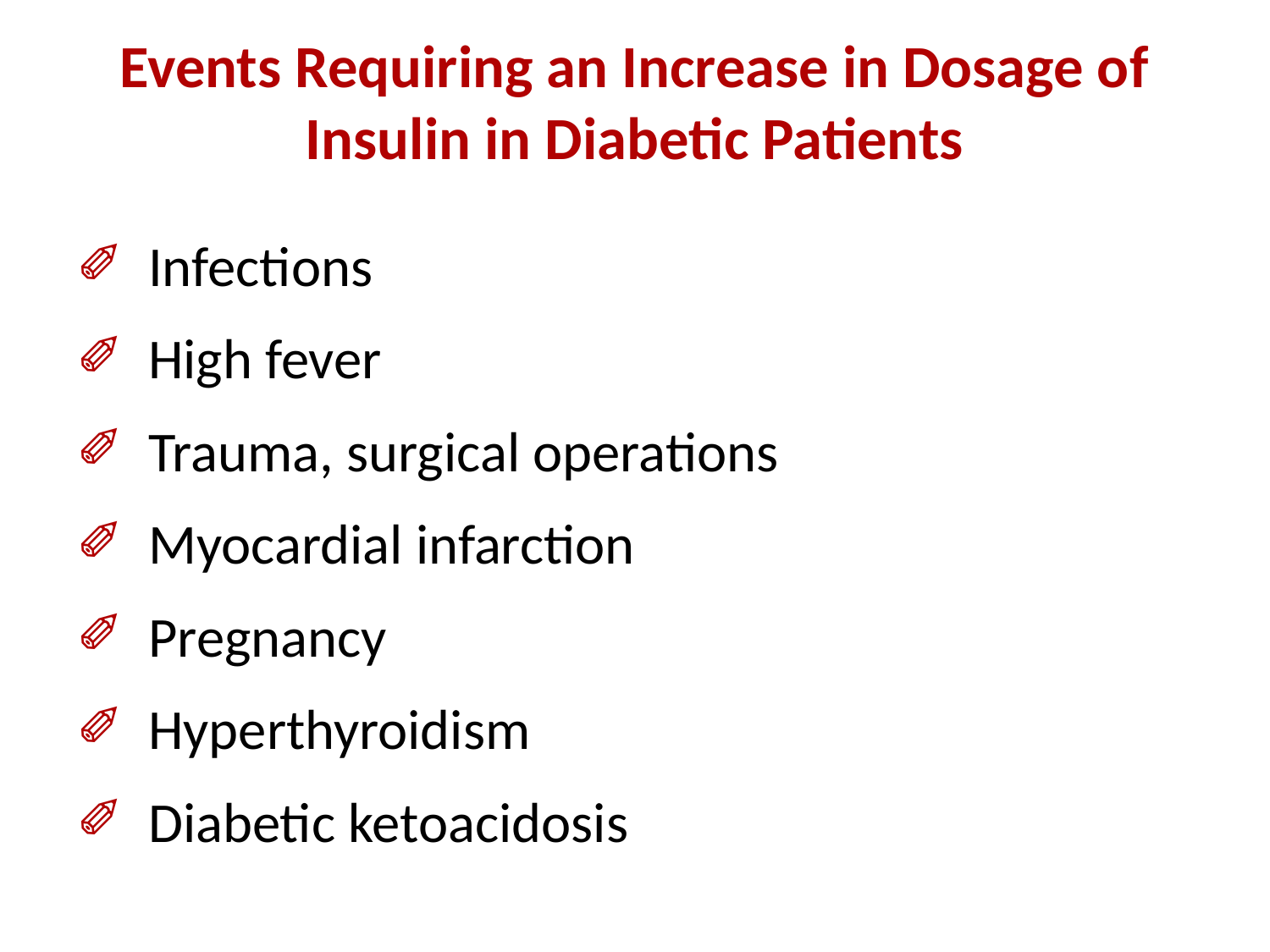

# Events Requiring an Increase in Dosage of Insulin in Diabetic Patients
Infections
High fever
Trauma, surgical operations
Myocardial infarction
Pregnancy
Hyperthyroidism
Diabetic ketoacidosis